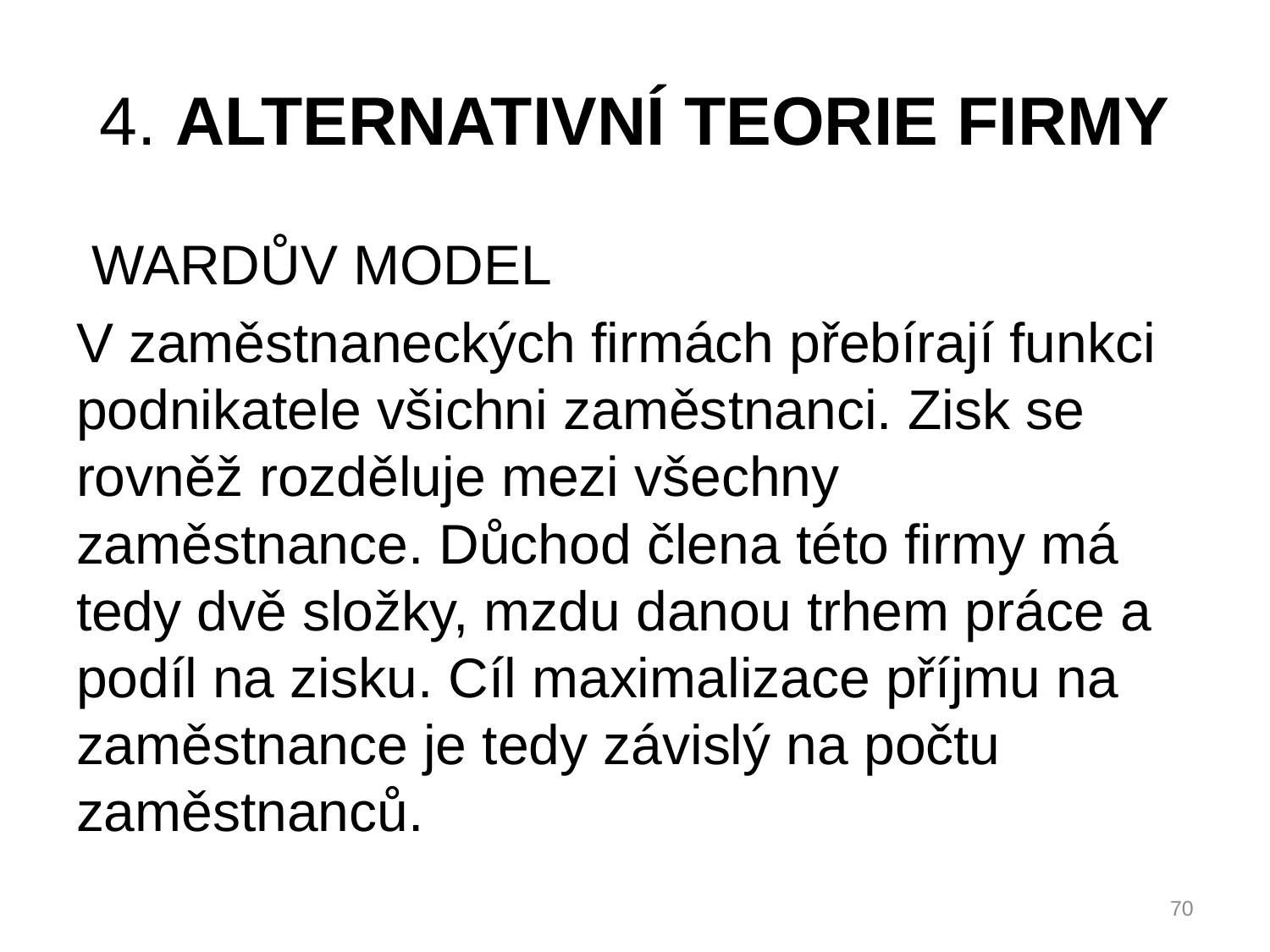

# 4. ALTERNATIVNÍ TEORIE FIRMY
WARDŮV MODEL
V zaměstnaneckých firmách přebírají funkci podnikatele všichni zaměstnanci. Zisk se rovněž rozděluje mezi všechny zaměstnance. Důchod člena této firmy má tedy dvě složky, mzdu danou trhem práce a podíl na zisku. Cíl maximalizace příjmu na zaměstnance je tedy závislý na počtu zaměstnanců.
70